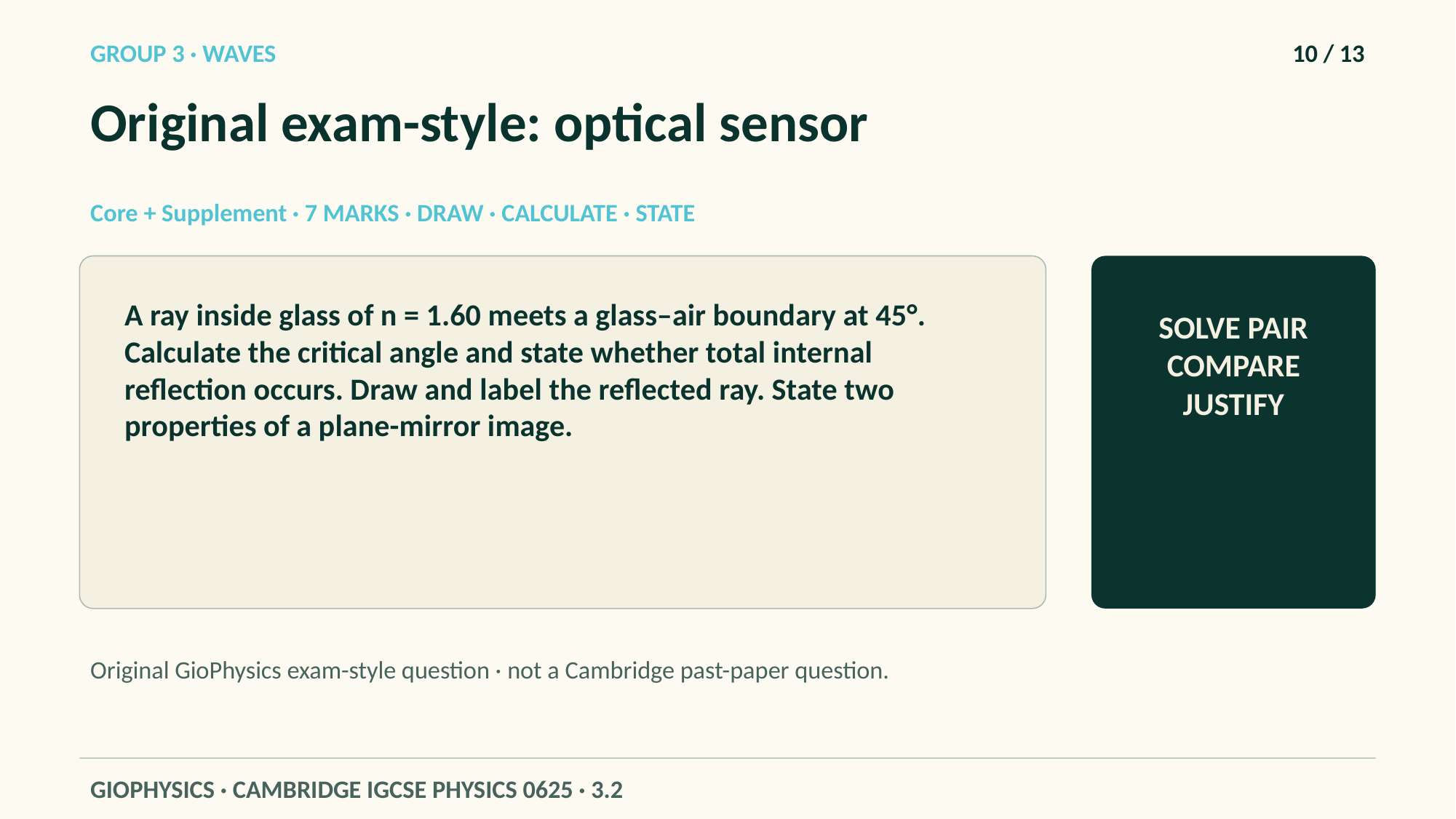

GROUP 3 · WAVES
10 / 13
Original exam-style: optical sensor
Core + Supplement · 7 MARKS · DRAW · CALCULATE · STATE

A ray inside glass of n = 1.60 meets a glass–air boundary at 45°. Calculate the critical angle and state whether total internal reflection occurs. Draw and label the reflected ray. State two properties of a plane-mirror image.
SOLVE PAIR COMPARE JUSTIFY
Original GioPhysics exam-style question · not a Cambridge past-paper question.

GIOPHYSICS · CAMBRIDGE IGCSE PHYSICS 0625 · 3.2